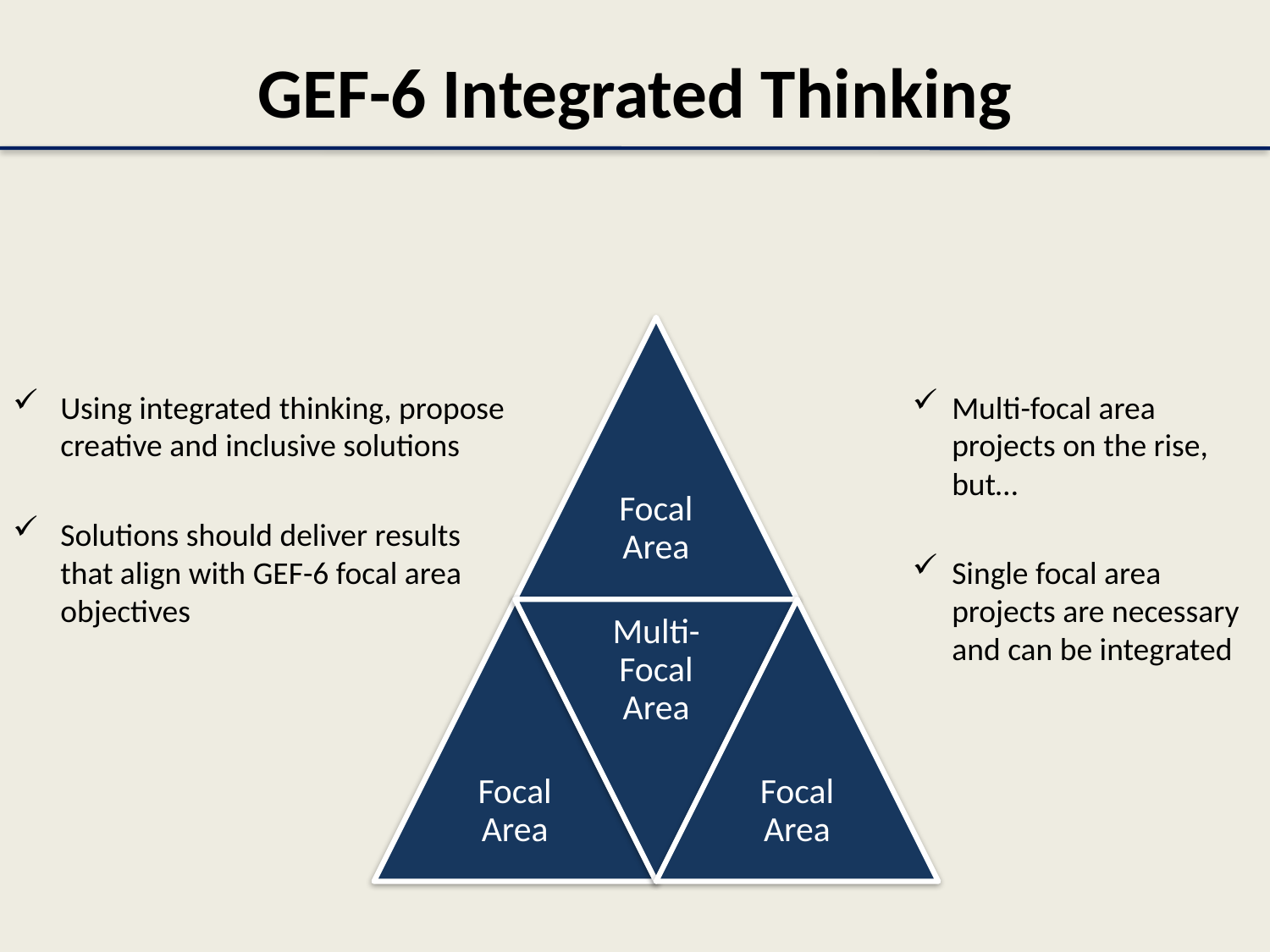

# GEF-6 Integrated Thinking
Focal Area
Focal Area
Multi-Focal Area
Focal Area
Using integrated thinking, propose creative and inclusive solutions

Solutions should deliver results that align with GEF-6 focal area objectives

Multi-focal area projects on the rise, but…

Single focal area projects are necessary and can be integrated